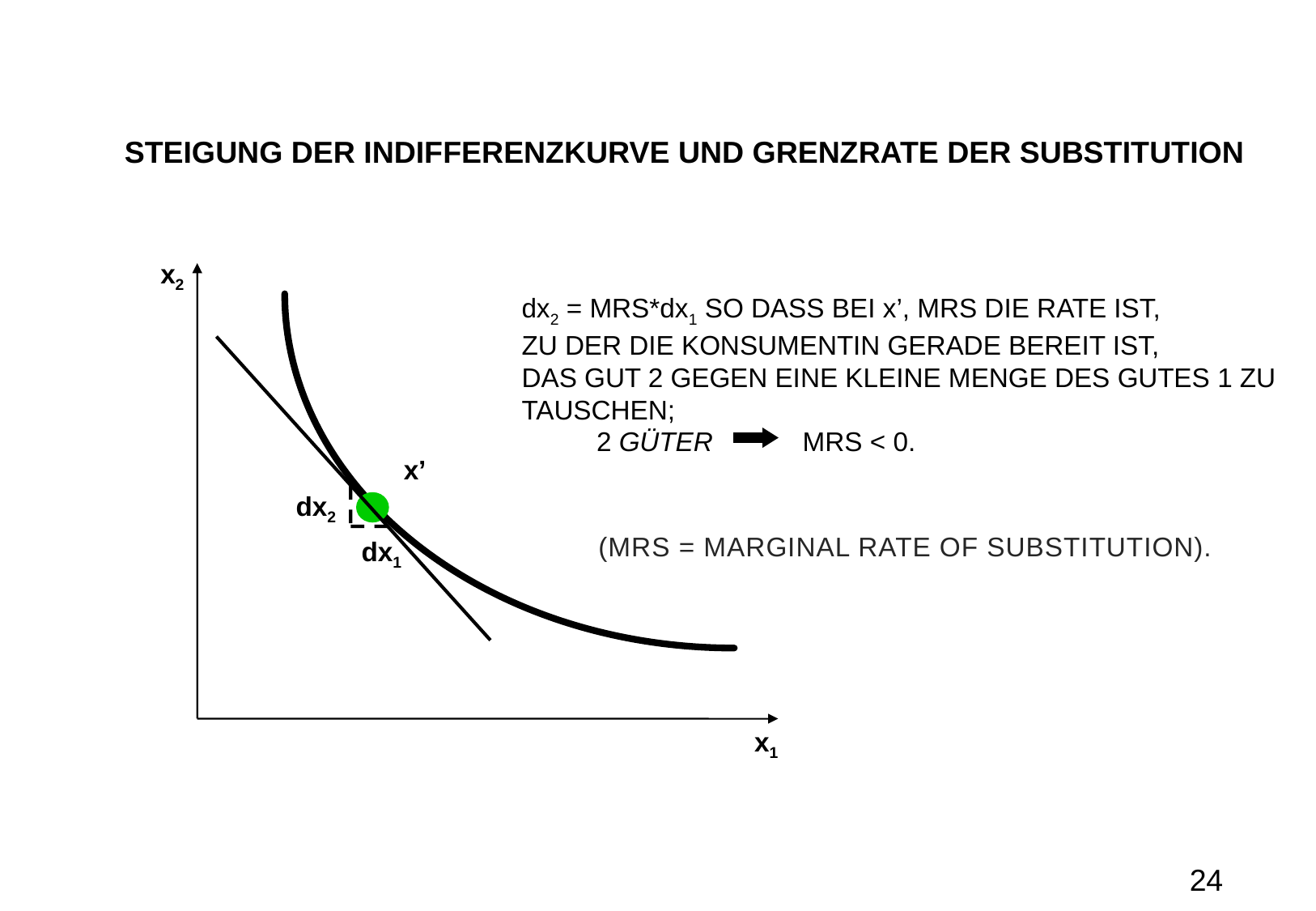

# Steigung der Indifferenzkurve und Grenzrate der Substitution
x2

dx2 = MRS*dx1 SO DASS BEI x’, MRS DIE RATE IST,
ZU DER DIE KONSUMENTIN GERADE BEREIT IST,
DAS GUT 2 GEGEN EINE KLEINE MENGE DES GUTES 1 ZU TAUSCHEN;
          2 GÜTER            MRS < 0.

x’
dx2

(MRS = marginal rate of substitution).

dx1

x1